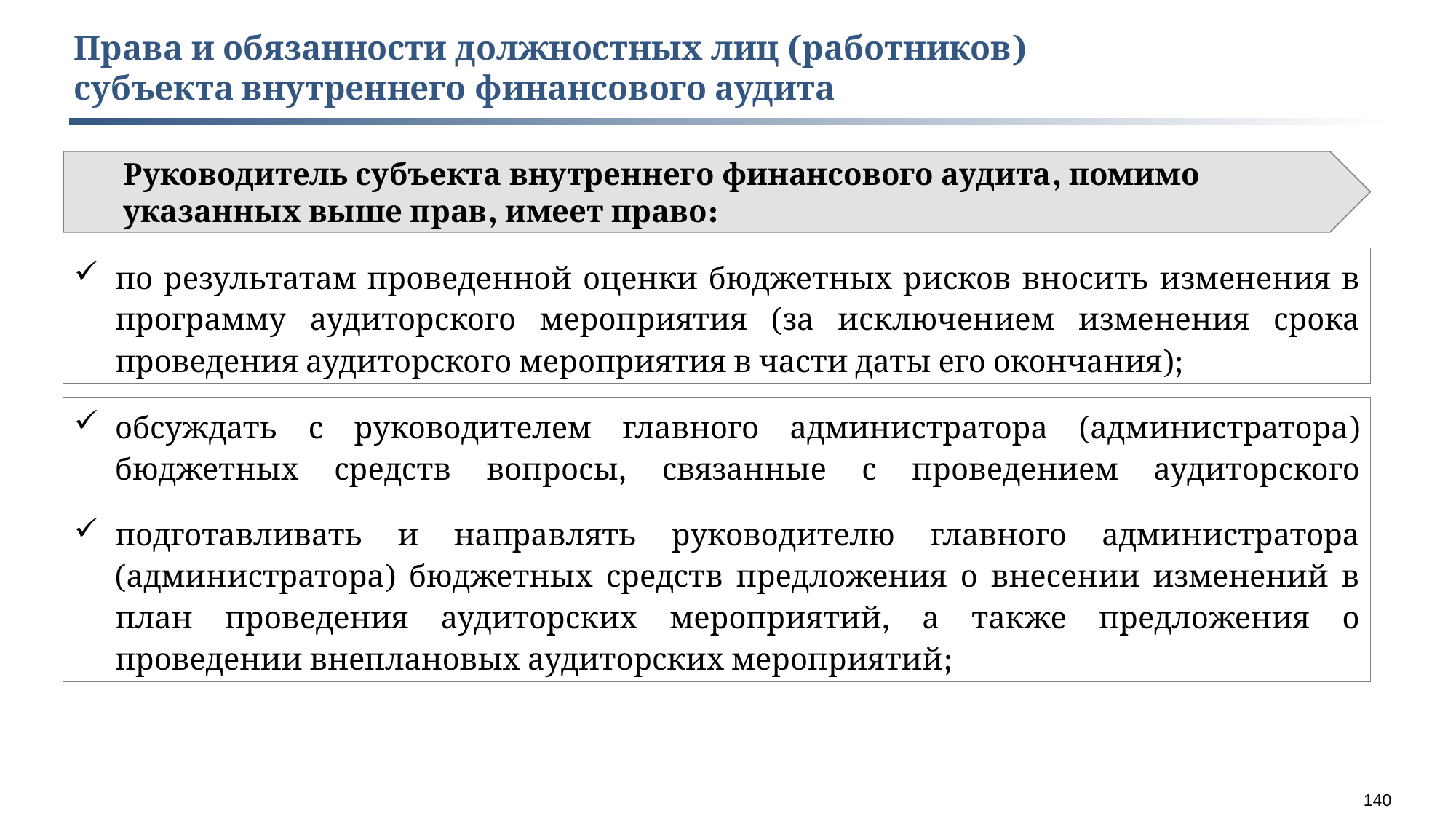

Права и обязанности должностных лиц (работников)
субъекта внутреннего финансового аудита
Руководитель субъекта внутреннего финансового аудита, помимо указанных выше прав, имеет право:
по результатам проведенной оценки бюджетных рисков вносить изменения в программу аудиторского мероприятия (за исключением изменения срока проведения аудиторского мероприятия в части даты его окончания);
обсуждать с руководителем главного администратора (администратора) бюджетных средств вопросы, связанные с проведением аудиторского мероприятия;
подготавливать и направлять руководителю главного администратора (администратора) бюджетных средств предложения о внесении изменений в план проведения аудиторских мероприятий, а также предложения о проведении внеплановых аудиторских мероприятий;